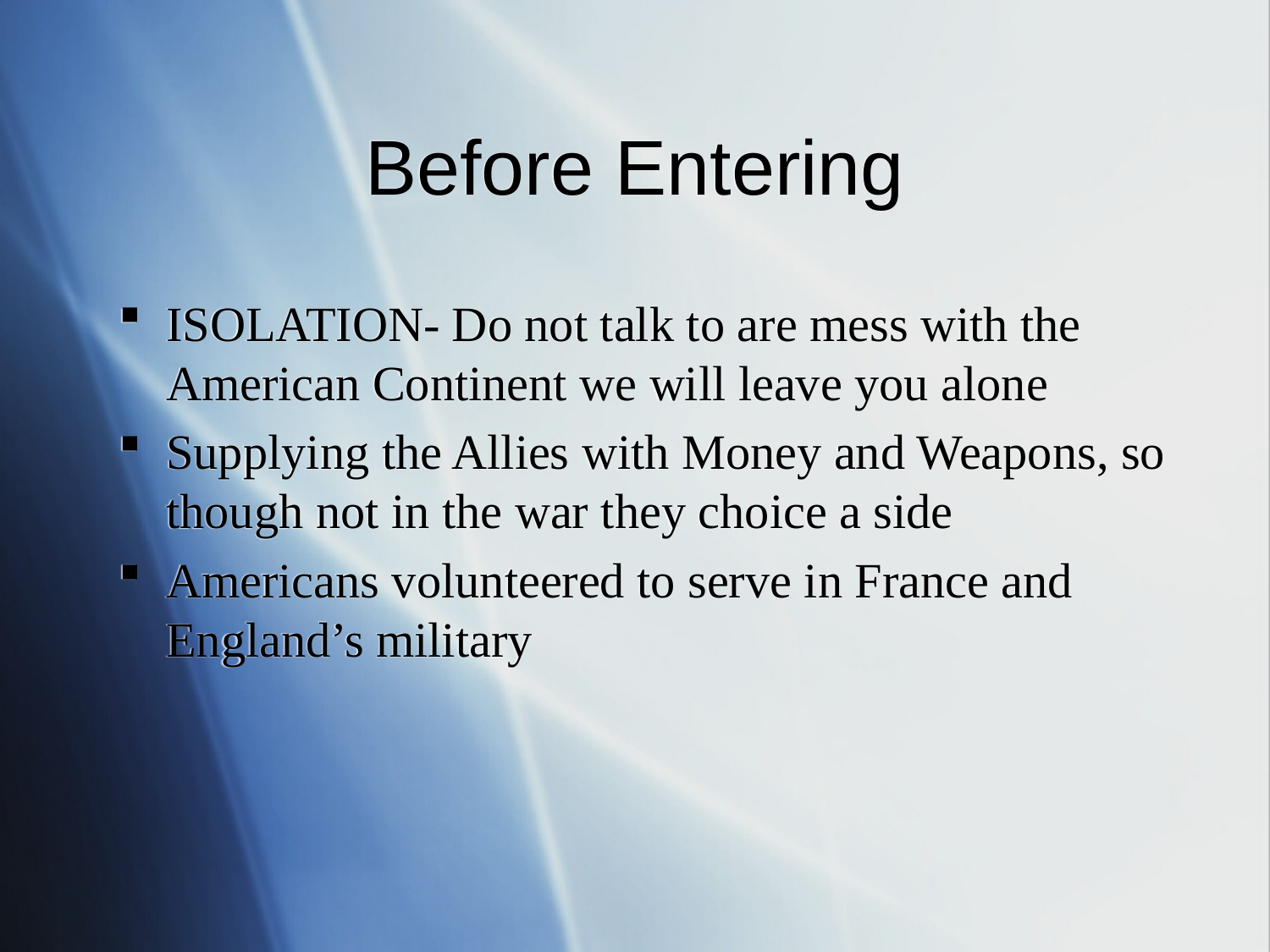

# Before Entering
ISOLATION- Do not talk to are mess with the American Continent we will leave you alone
Supplying the Allies with Money and Weapons, so though not in the war they choice a side
Americans volunteered to serve in France and England’s military